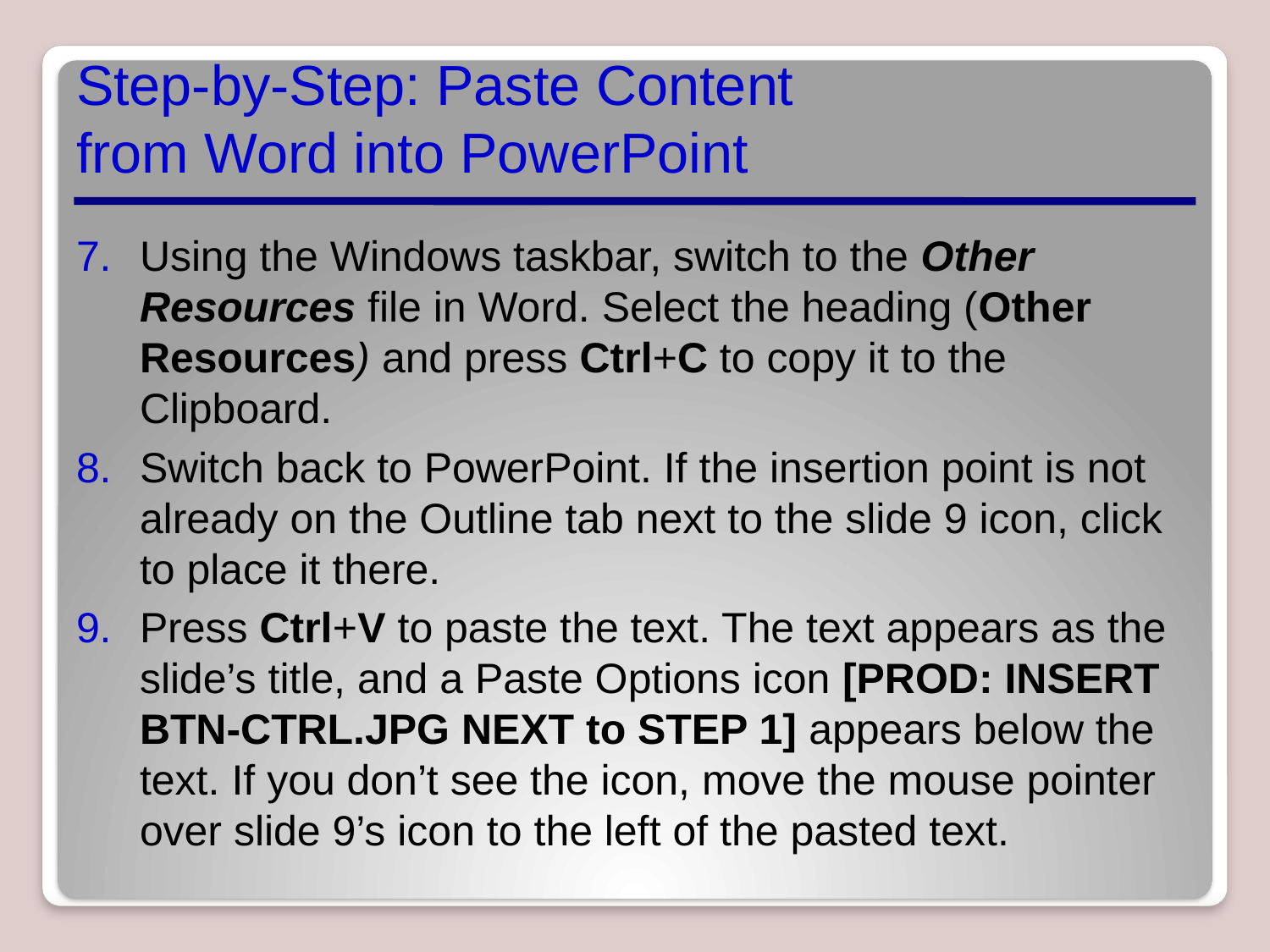

# Step-by-Step: Paste Content from Word into PowerPoint
Using the Windows taskbar, switch to the Other Resources file in Word. Select the heading (Other Resources) and press Ctrl+C to copy it to the Clipboard.
Switch back to PowerPoint. If the insertion point is not already on the Outline tab next to the slide 9 icon, click to place it there.
Press Ctrl+V to paste the text. The text appears as the slide’s title, and a Paste Options icon [PROD: INSERT BTN-CTRL.JPG NEXT to STEP 1] appears below the text. If you don’t see the icon, move the mouse pointer over slide 9’s icon to the left of the pasted text.